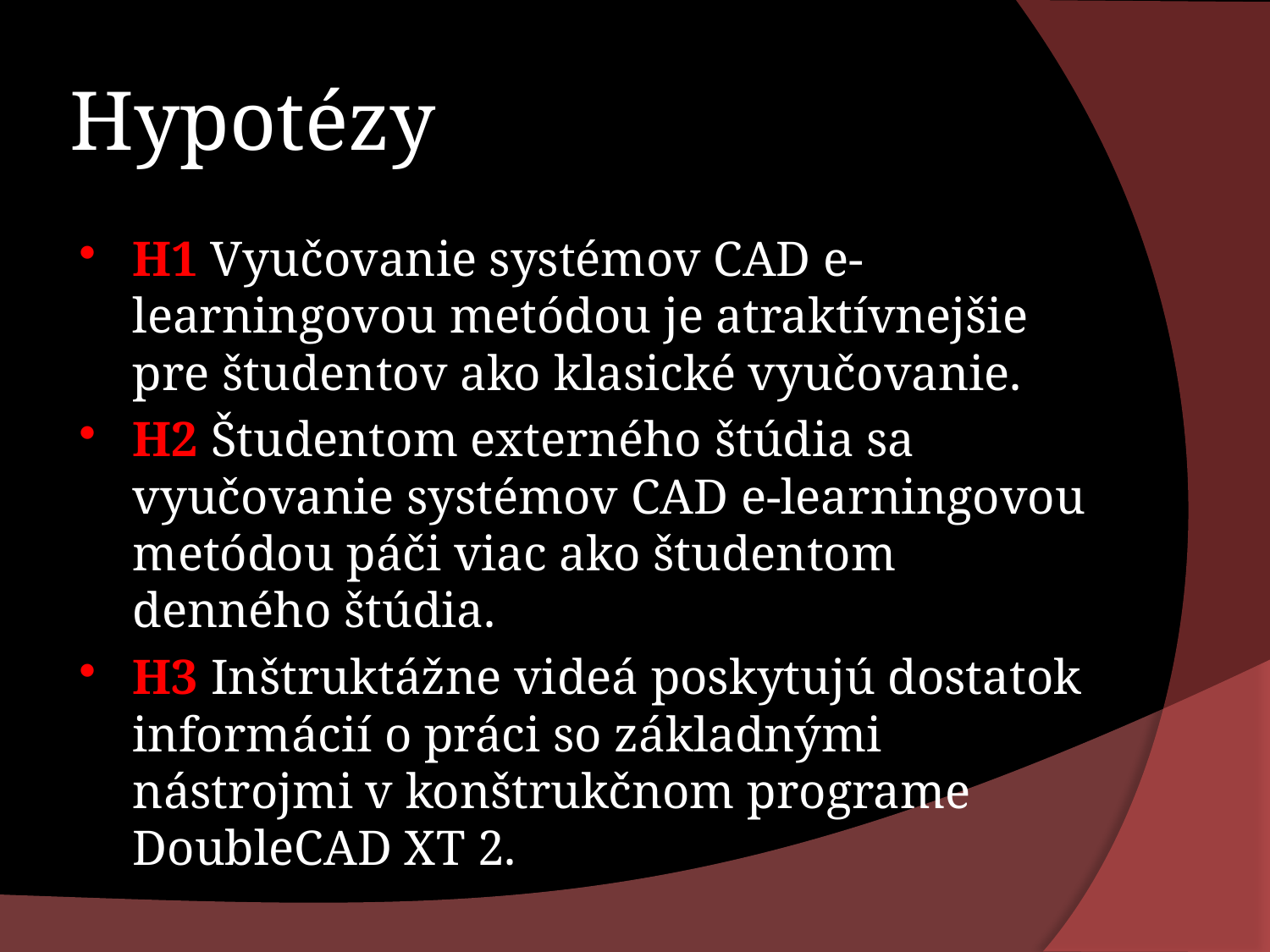

# Hypotézy
H1 Vyučovanie systémov CAD e-learningovou metódou je atraktívnejšie pre študentov ako klasické vyučovanie.
H2 Študentom externého štúdia sa vyučovanie systémov CAD e-learningovou metódou páči viac ako študentom denného štúdia.
H3 Inštruktážne videá poskytujú dostatok informácií o práci so základnými nástrojmi v konštrukčnom programe DoubleCAD XT 2.